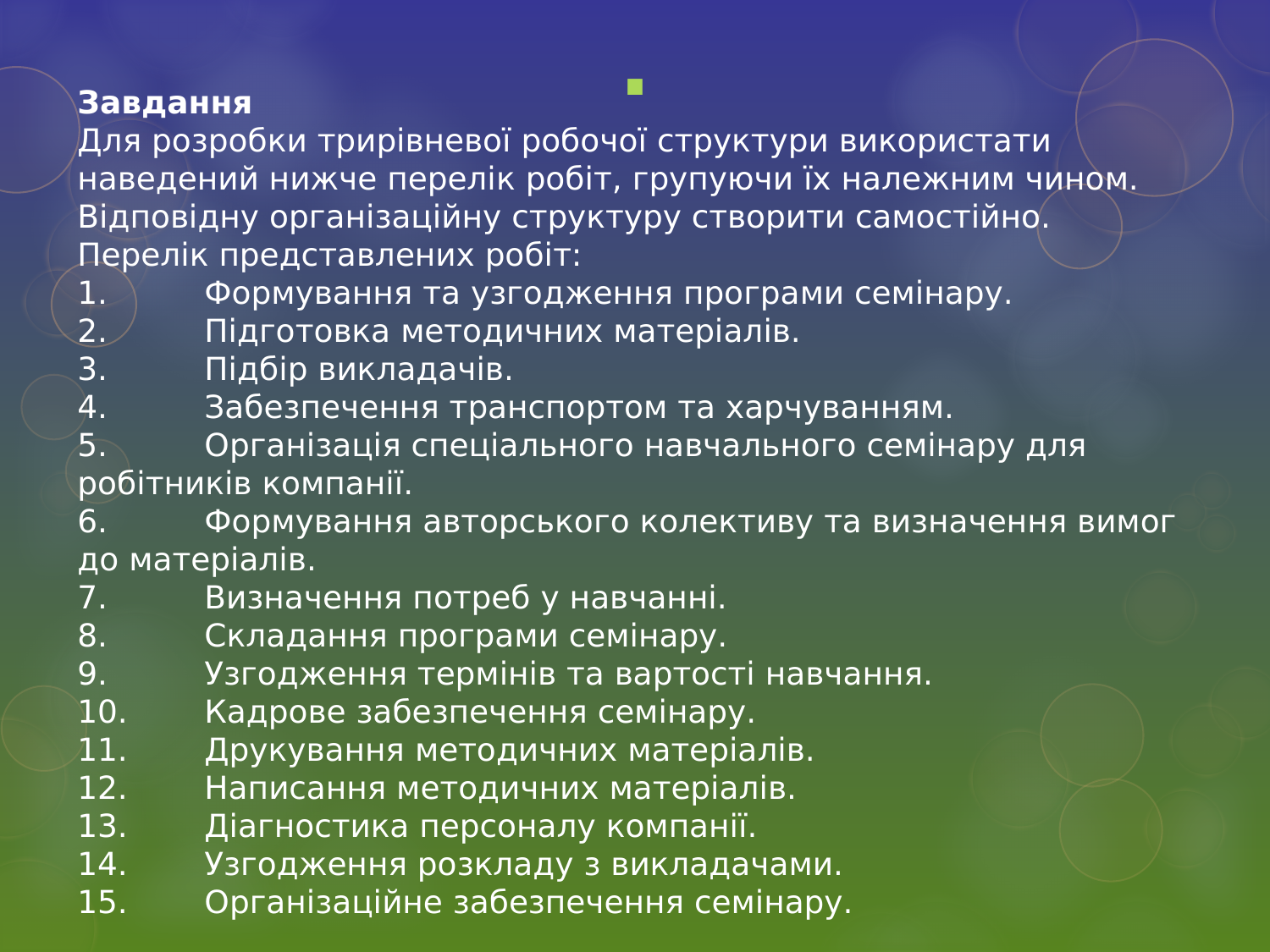

# .
Завдання
Для розробки трирівневої робочої структури використати наведений нижче перелік робіт, групуючи їх належним чином. Відповідну організаційну структуру створити самостійно.
Перелік представлених робіт:
1.	Формування та узгодження програми семінару.
2.	Підготовка методичних матеріалів.
3.	Підбір викладачів.
4.	Забезпечення транспортом та харчуванням.
5.	Організація спеціального навчального семінару для робітників компанії.
6.	Формування авторського колективу та визначення вимог до матеріалів.
7.	Визначення потреб у навчанні.
8.	Складання програми семінару.
9.	Узгодження термінів та вартості навчання.
10.	Кадрове забезпечення семінару.
11.	Друкування методичних матеріалів.
12.	Написання методичних матеріалів.
13.	Діагностика персоналу компанії.
14.	Узгодження розкладу з викладачами.
15.	Організаційне забезпечення семінару.